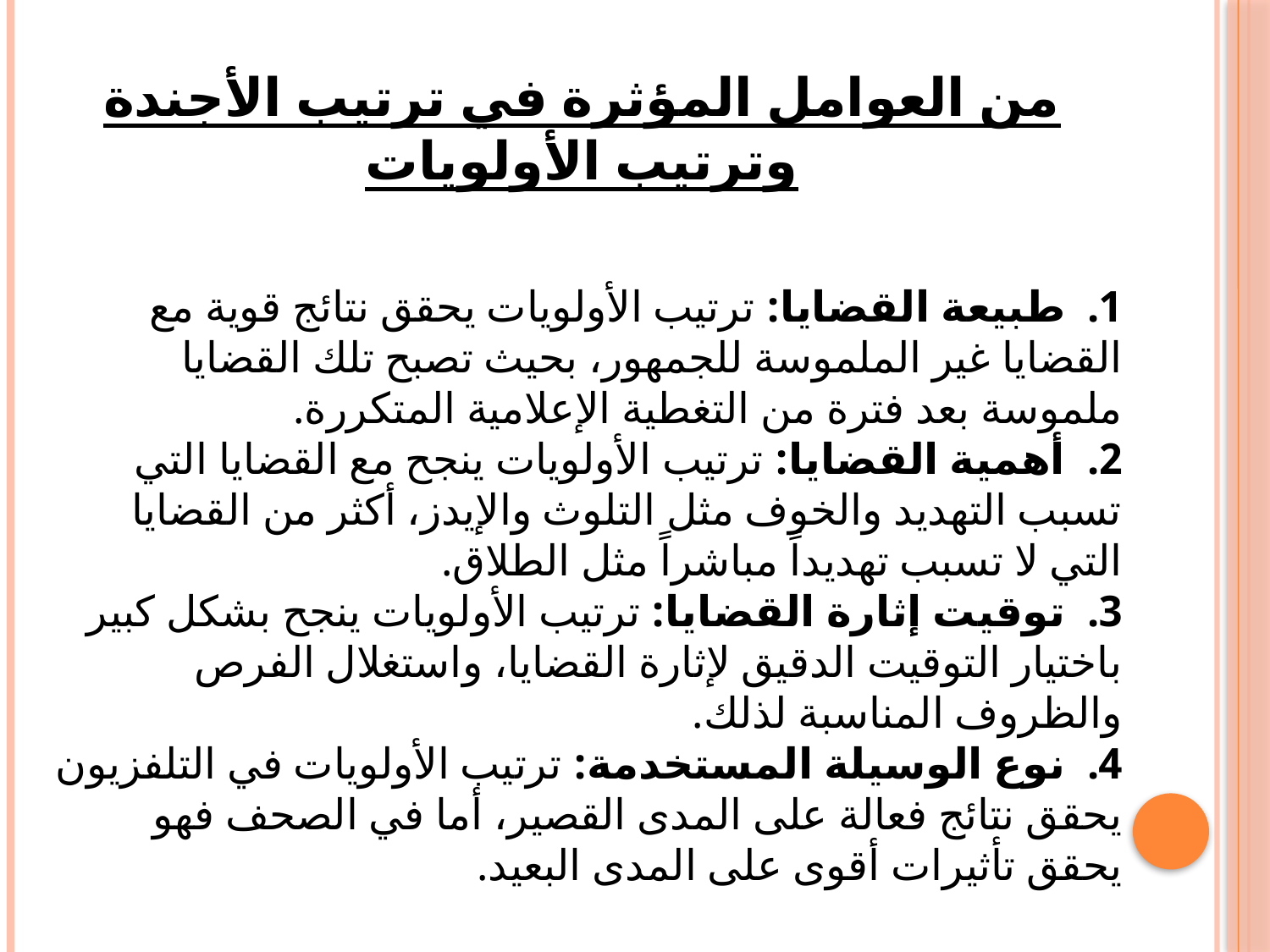

# من العوامل المؤثرة في ترتيب الأجندة وترتيب الأولويات
1.  طبيعة القضايا: ترتيب الأولويات يحقق نتائج قوية مع القضايا غير الملموسة للجمهور، بحيث تصبح تلك القضايا ملموسة بعد فترة من التغطية الإعلامية المتكررة. 
2.  أهمية القضايا: ترتيب الأولويات ينجح مع القضايا التي تسبب التهديد والخوف مثل التلوث والإيدز، أكثر من القضايا التي لا تسبب تهديداً مباشراً مثل الطلاق. 
3.  توقيت إثارة القضايا: ترتيب الأولويات ينجح بشكل كبير باختيار التوقيت الدقيق لإثارة القضايا، واستغلال الفرص والظروف المناسبة لذلك. 
4.  نوع الوسيلة المستخدمة: ترتيب الأولويات في التلفزيون يحقق نتائج فعالة على المدى القصير، أما في الصحف فهو يحقق تأثيرات أقوى على المدى البعيد.